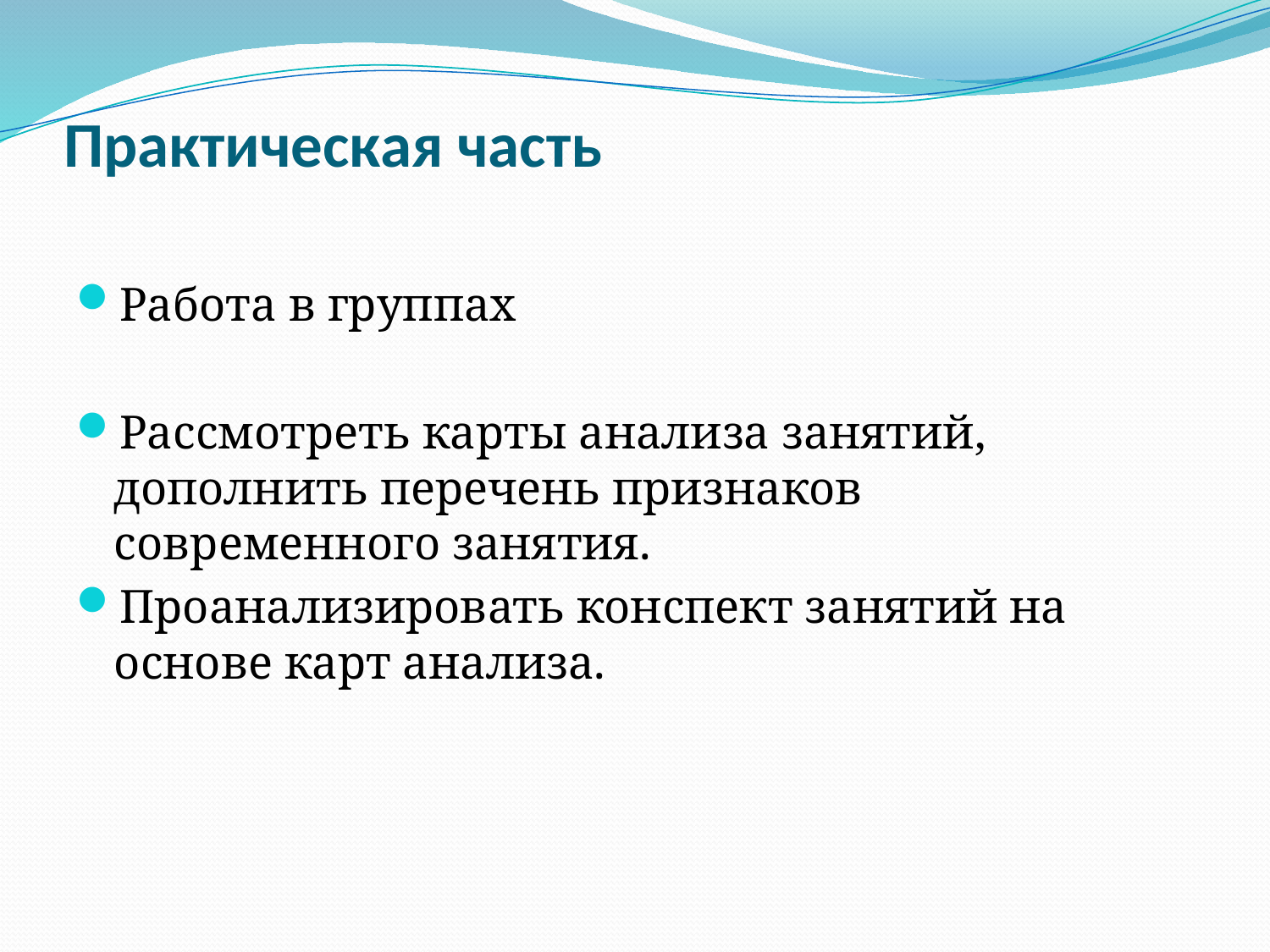

# Практическая часть
Работа в группах

Рассмотреть карты анализа занятий, дополнить перечень признаков современного занятия.
Проанализировать конспект занятий на основе карт анализа.